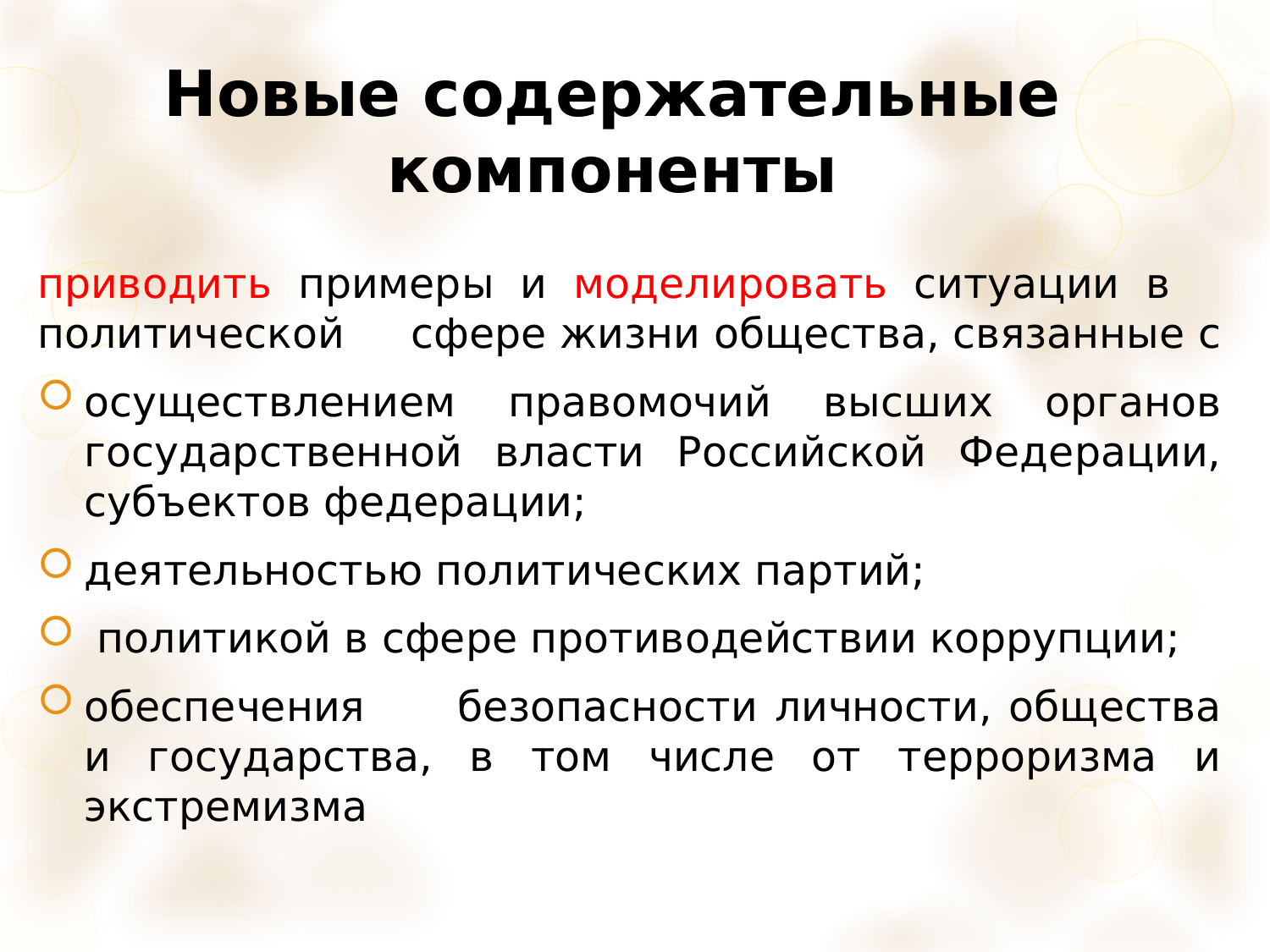

# Новые содержательные компоненты
приводить примеры и моделировать ситуации в	политической	сфере жизни общества, связанные с
осуществлением правомочий высших органов государственной власти Российской Федерации, субъектов федерации;
	деятельностью политических партий;
 политикой в сфере противодействии коррупции;
	обеспечения	безопасности личности, общества и государства, в том числе от терроризма и экстремизма